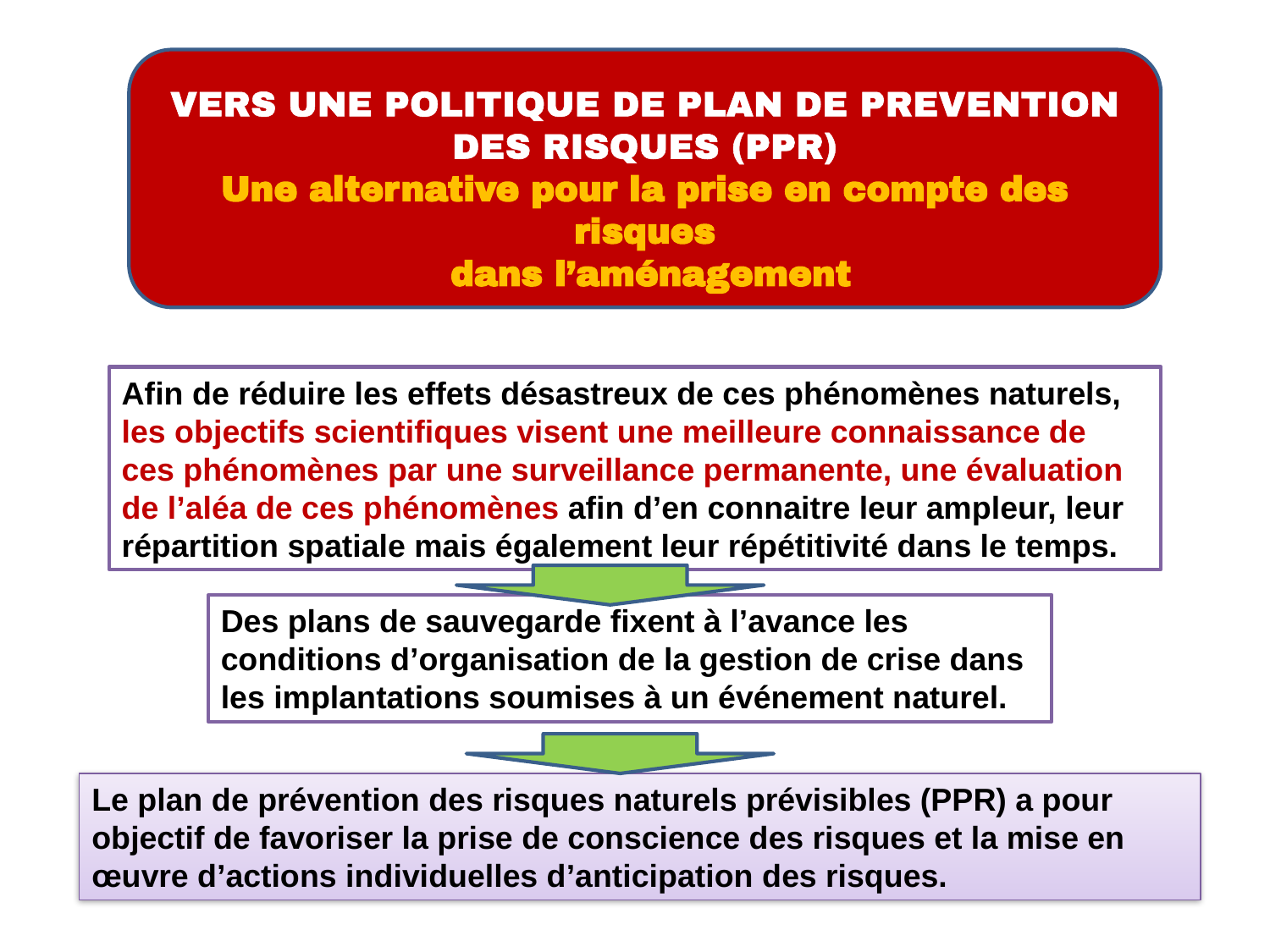

VERS UNE POLITIQUE DE PLAN DE PREVENTION DES RISQUES (PPR)
Une alternative pour la prise en compte des risques
 dans l’aménagement

Afin de réduire les effets désastreux de ces phénomènes naturels, les objectifs scientifiques visent une meilleure connaissance de ces phénomènes par une surveillance permanente, une évaluation de l’aléa de ces phénomènes afin d’en connaitre leur ampleur, leur répartition spatiale mais également leur répétitivité dans le temps.

Des plans de sauvegarde fixent à l’avance les conditions d’organisation de la gestion de crise dans les implantations soumises à un événement naturel.

Le plan de prévention des risques naturels prévisibles (PPR) a pour objectif de favoriser la prise de conscience des risques et la mise en œuvre d’actions individuelles d’anticipation des risques.